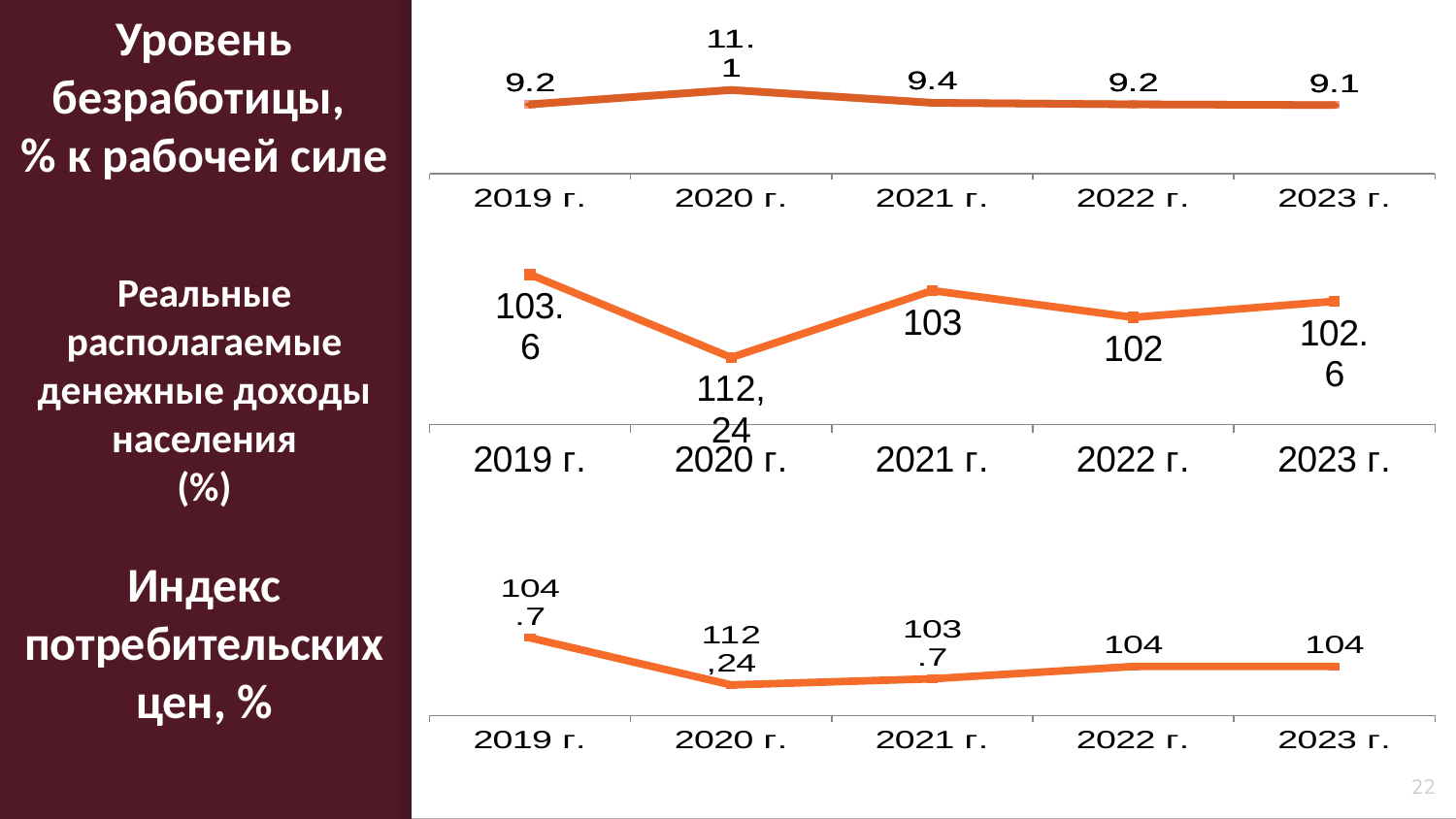

Уровень безработицы,
% к рабочей силе

### Chart

| Category | Ряд 1 | Ряд 1 |
|---|---|---|
| 2019 г. | 9.200000000000001 | 9.200000000000001 |
| 2020 г. | 11.1 | 11.1 |
| 2021 г. | 9.4 | 9.4 |
| 2022 г. | 9.200000000000001 | 9.200000000000001 |
| 2023 г. | 9.1 | 9.1 |
Реальные располагаемые денежные доходы населения
(%)

### Chart

| Category | Ряд 1 |
|---|---|
| 2019 г. | 103.6 |
| 2020 г. | 100.5 |
| 2021 г. | 103.0 |
| 2022 г. | 102.0 |
| 2023 г. | 102.6 |
Индекс потребительских цен, %

### Chart

| Category | Ряд 1 |
|---|---|
| 2019 г. | 104.7 |
| 2020 г. | 103.55 |
| 2021 г. | 103.7 |
| 2022 г. | 104.0 |
| 2023 г. | 104.0 |
22